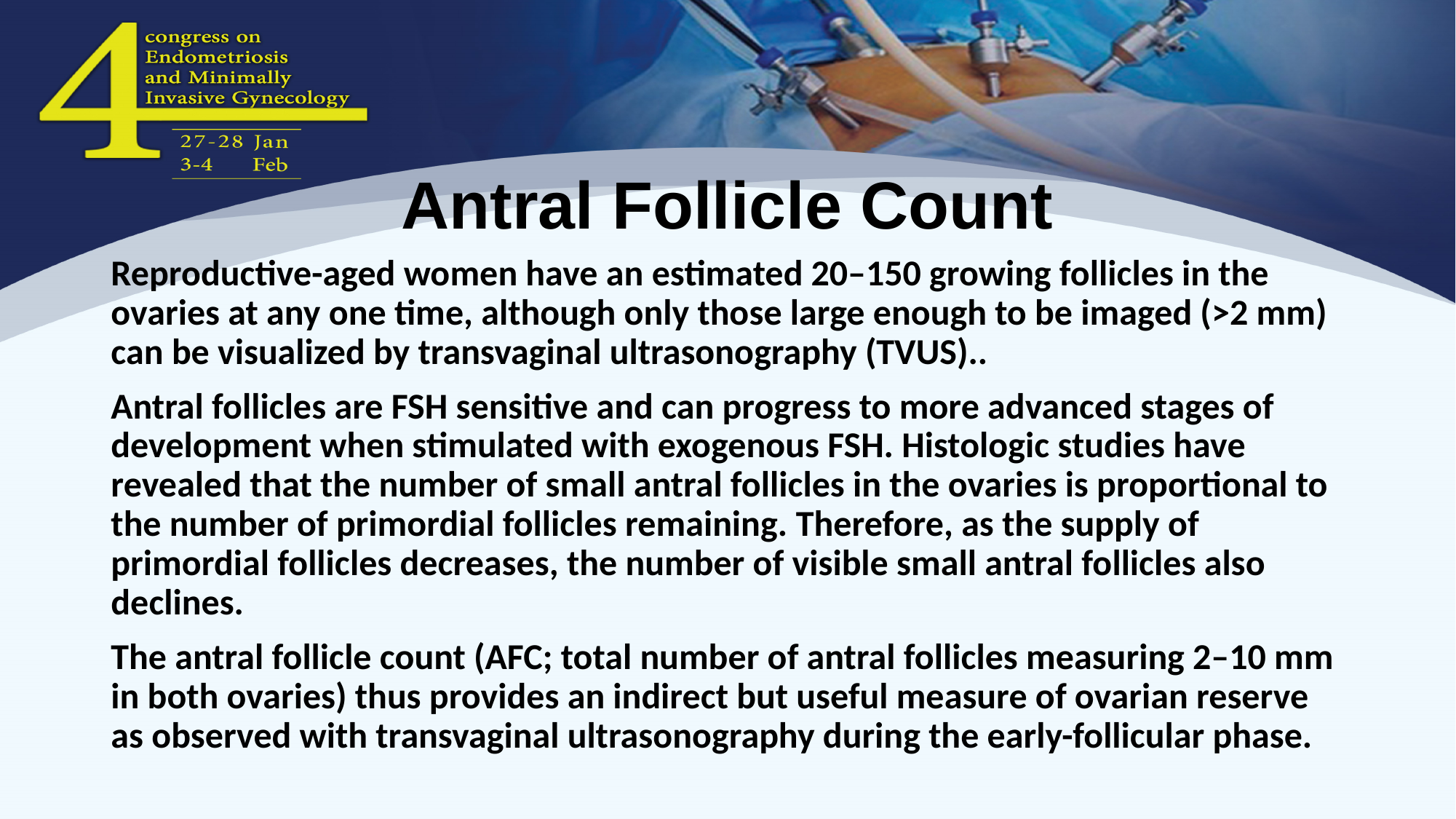

Antral Follicle Count
Reproductive-aged women have an estimated 20–150 growing follicles in the ovaries at any one time, although only those large enough to be imaged (>2 mm) can be visualized by transvaginal ultrasonography (TVUS)..
Antral follicles are FSH sensitive and can progress to more advanced stages of development when stimulated with exogenous FSH. Histologic studies have revealed that the number of small antral follicles in the ovaries is proportional to the number of primordial follicles remaining. Therefore, as the supply of primordial follicles decreases, the number of visible small antral follicles also declines.
The antral follicle count (AFC; total number of antral follicles measuring 2–10 mm in both ovaries) thus provides an indirect but useful measure of ovarian reserve as observed with transvaginal ultrasonography during the early-follicular phase.